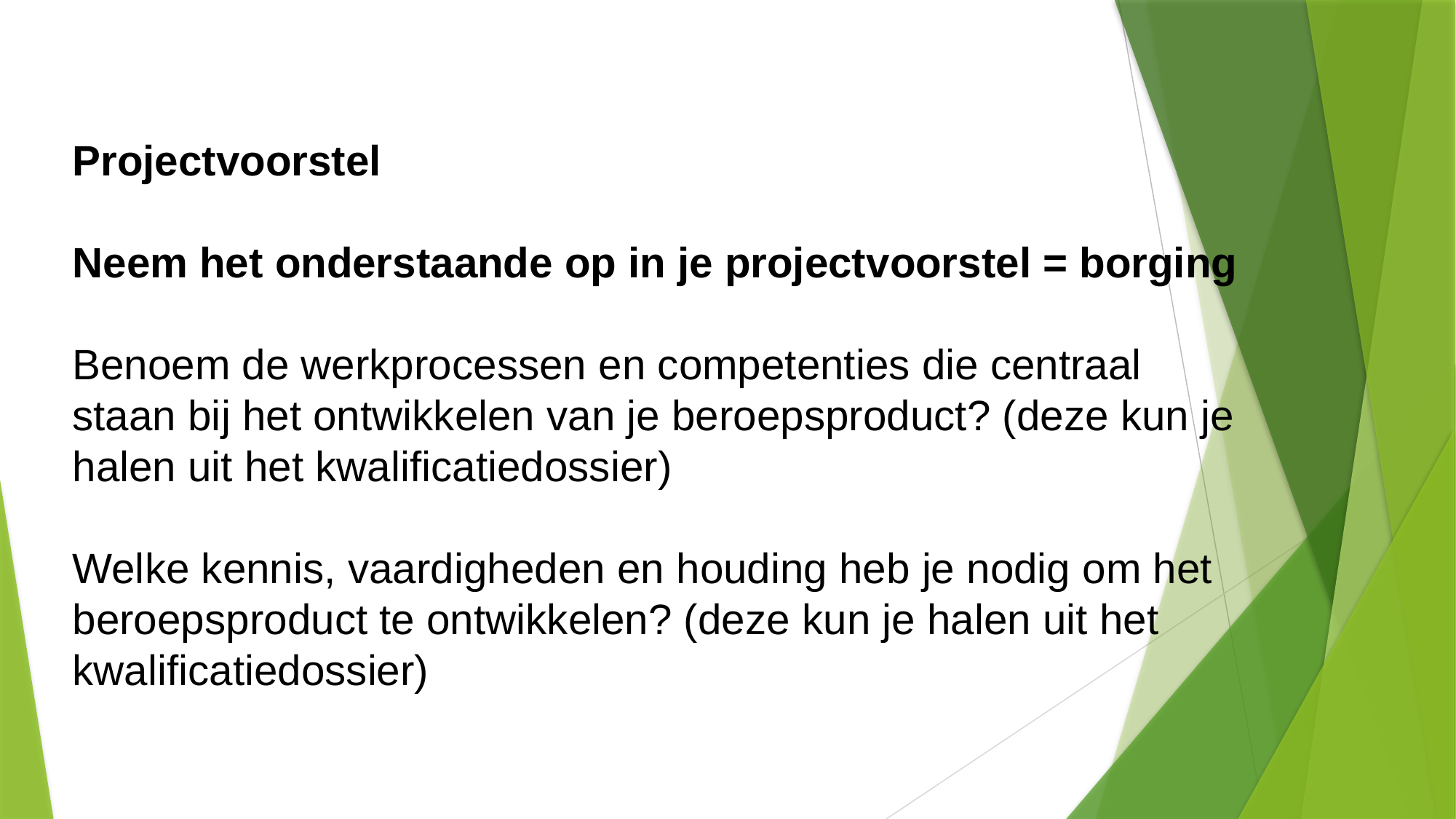

​Projectvoorstel

Neem het onderstaande op in je projectvoorstel = borging

Benoem de werkprocessen en competenties die centraal staan bij het ontwikkelen van je beroepsproduct? (deze kun je halen uit het kwalificatiedossier)

Welke kennis, vaardigheden en houding heb je nodig om het beroepsproduct te ontwikkelen? (deze kun je halen uit het kwalificatiedossier)

er groepje komt met hun projectvoorstel langs ​